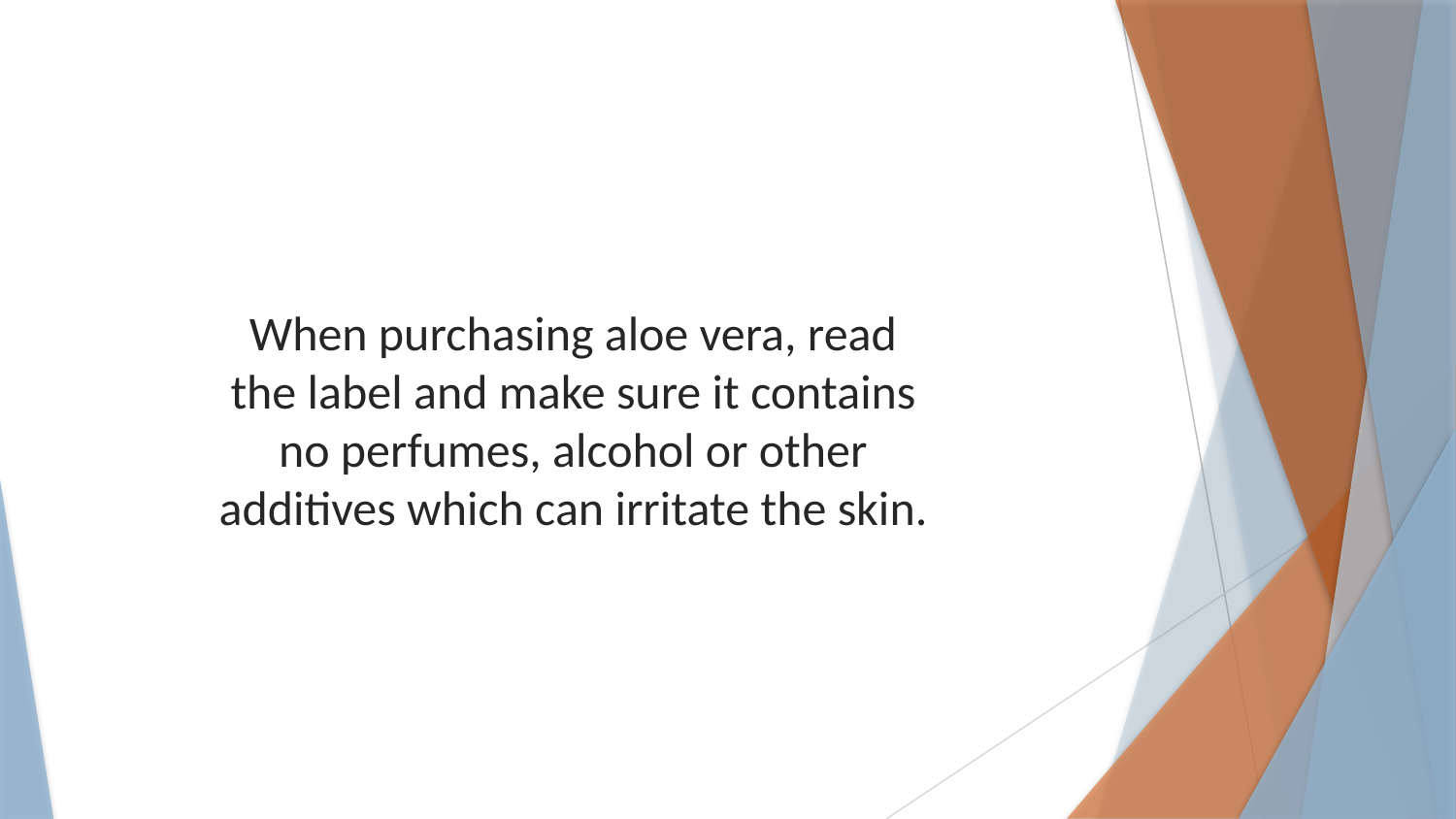

When purchasing aloe vera, read the label and make sure it contains no perfumes, alcohol or other additives which can irritate the skin.